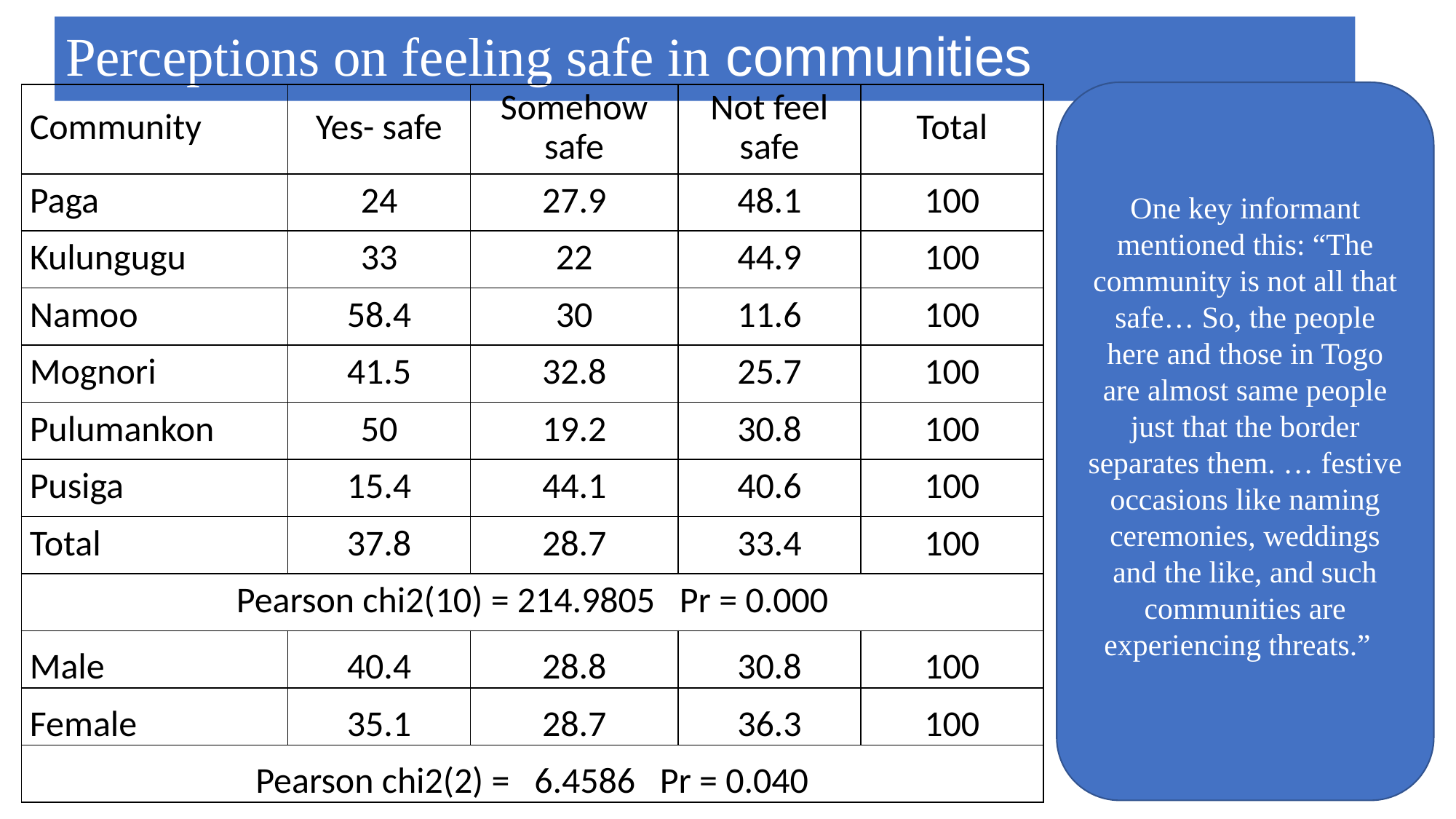

# Perceptions on feeling safe in communities
One key informant mentioned this: “The community is not all that safe… So, the people here and those in Togo are almost same people just that the border separates them. … festive occasions like naming ceremonies, weddings and the like, and such communities are experiencing threats.”

| Community | Yes- safe | Somehow safe | Not feel safe | Total |
| --- | --- | --- | --- | --- |
| Paga | 24 | 27.9 | 48.1 | 100 |
| Kulungugu | 33 | 22 | 44.9 | 100 |
| Namoo | 58.4 | 30 | 11.6 | 100 |
| Mognori | 41.5 | 32.8 | 25.7 | 100 |
| Pulumankon | 50 | 19.2 | 30.8 | 100 |
| Pusiga | 15.4 | 44.1 | 40.6 | 100 |
| Total | 37.8 | 28.7 | 33.4 | 100 |
| Pearson chi2(10) = 214.9805 Pr = 0.000 |  |  |  |  |
| Male | 40.4 | 28.8 | 30.8 | 100 |
| Female | 35.1 | 28.7 | 36.3 | 100 |
| Pearson chi2(2) = 6.4586 Pr = 0.040 |  |  |  |  |